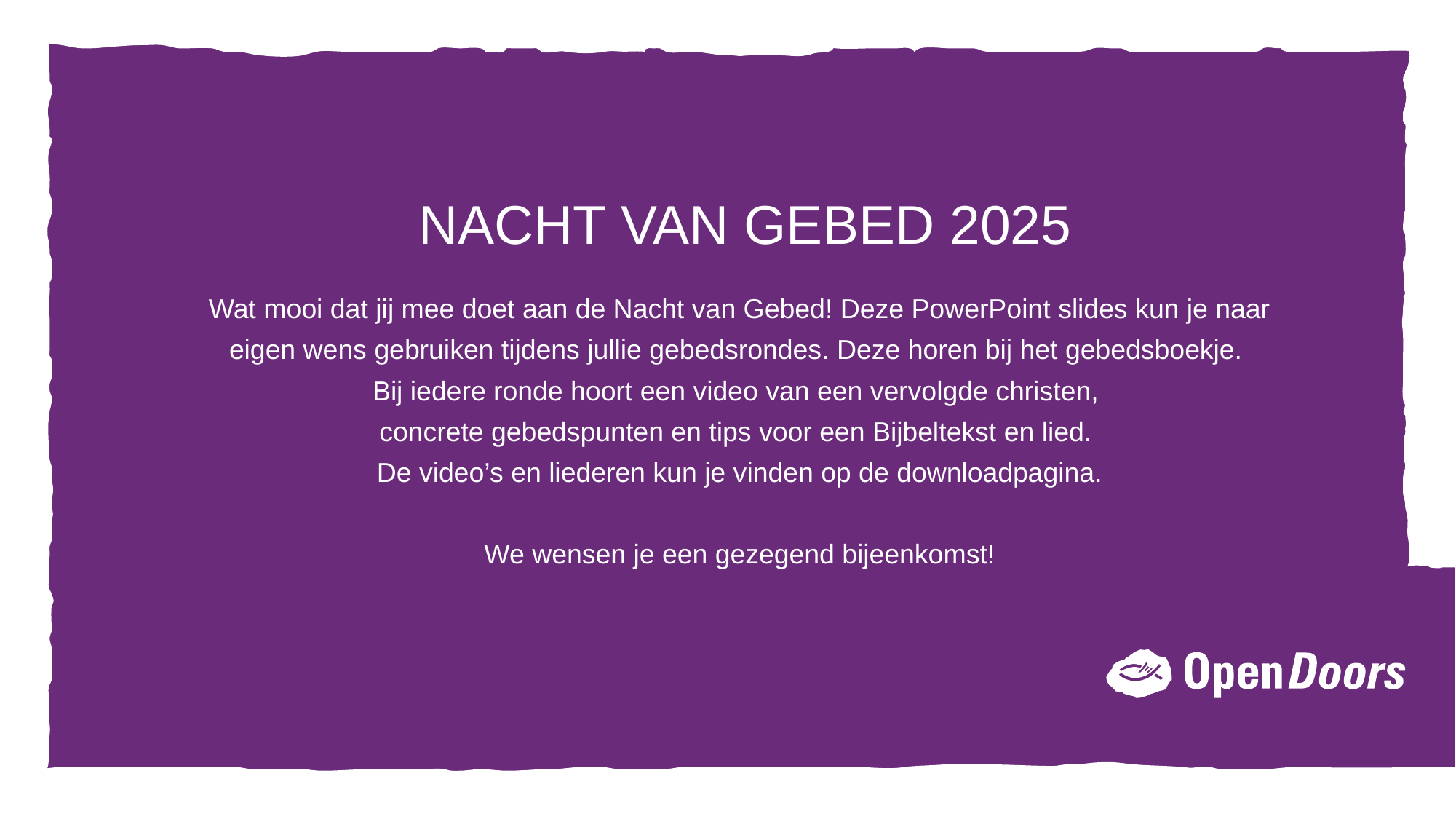

# Nacht van Gebed 2025
Wat mooi dat jij mee doet aan de Nacht van Gebed! Deze PowerPoint slides kun je naar eigen wens gebruiken tijdens jullie gebedsrondes. Deze horen bij het gebedsboekje.
Bij iedere ronde hoort een video van een vervolgde christen,
concrete gebedspunten en tips voor een Bijbeltekst en lied.
De video’s en liederen kun je vinden op de downloadpagina.
We wensen je een gezegend bijeenkomst!